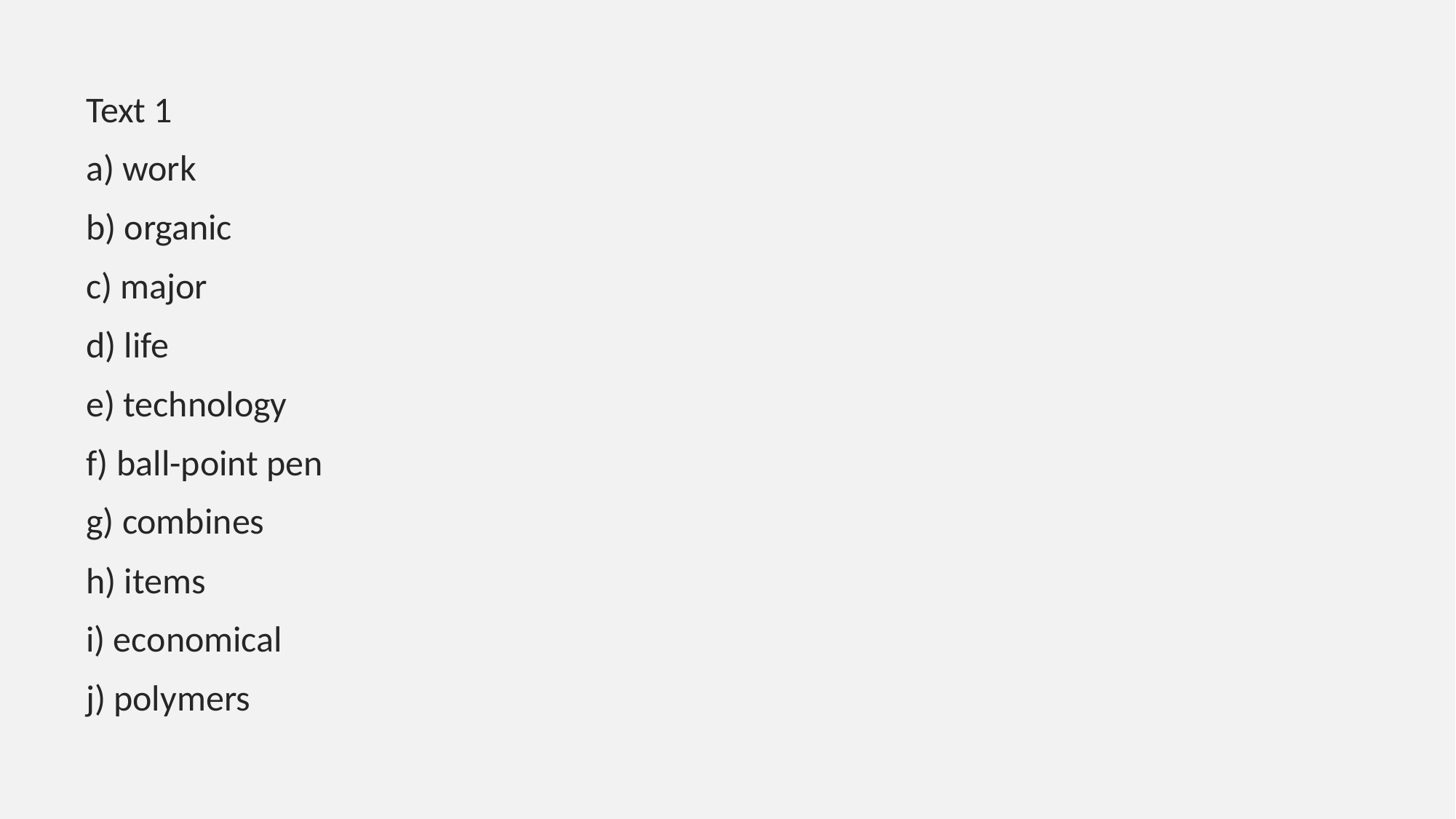

Text 1
a) work
b) organic
c) major
d) life
e) technology
f) ball-point pen
g) combines
h) items
i) economical
j) polymers